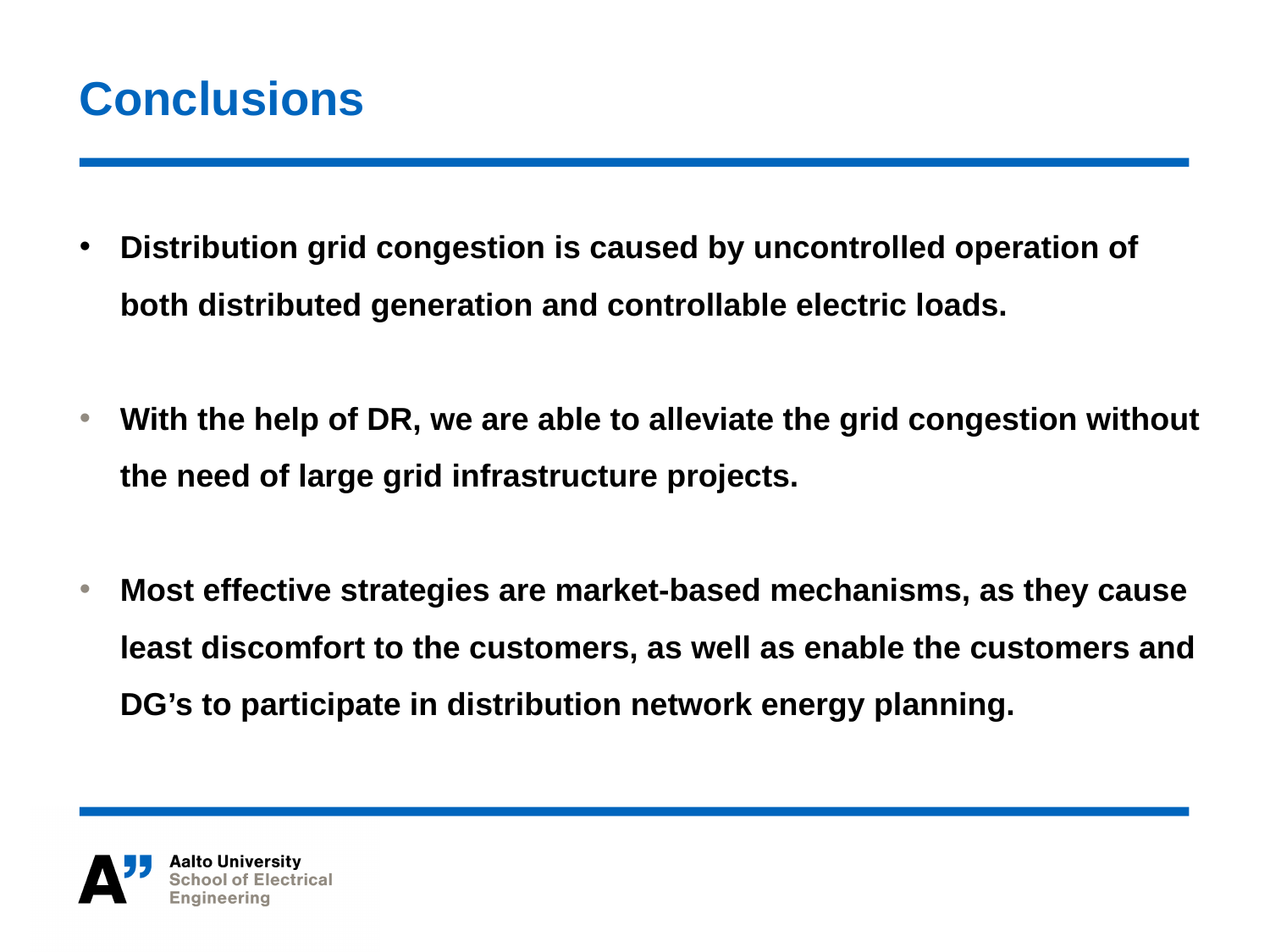

# Conclusions
Distribution grid congestion is caused by uncontrolled operation of both distributed generation and controllable electric loads.

With the help of DR, we are able to alleviate the grid congestion without the need of large grid infrastructure projects.

Most effective strategies are market-based mechanisms, as they cause least discomfort to the customers, as well as enable the customers and DG’s to participate in distribution network energy planning.